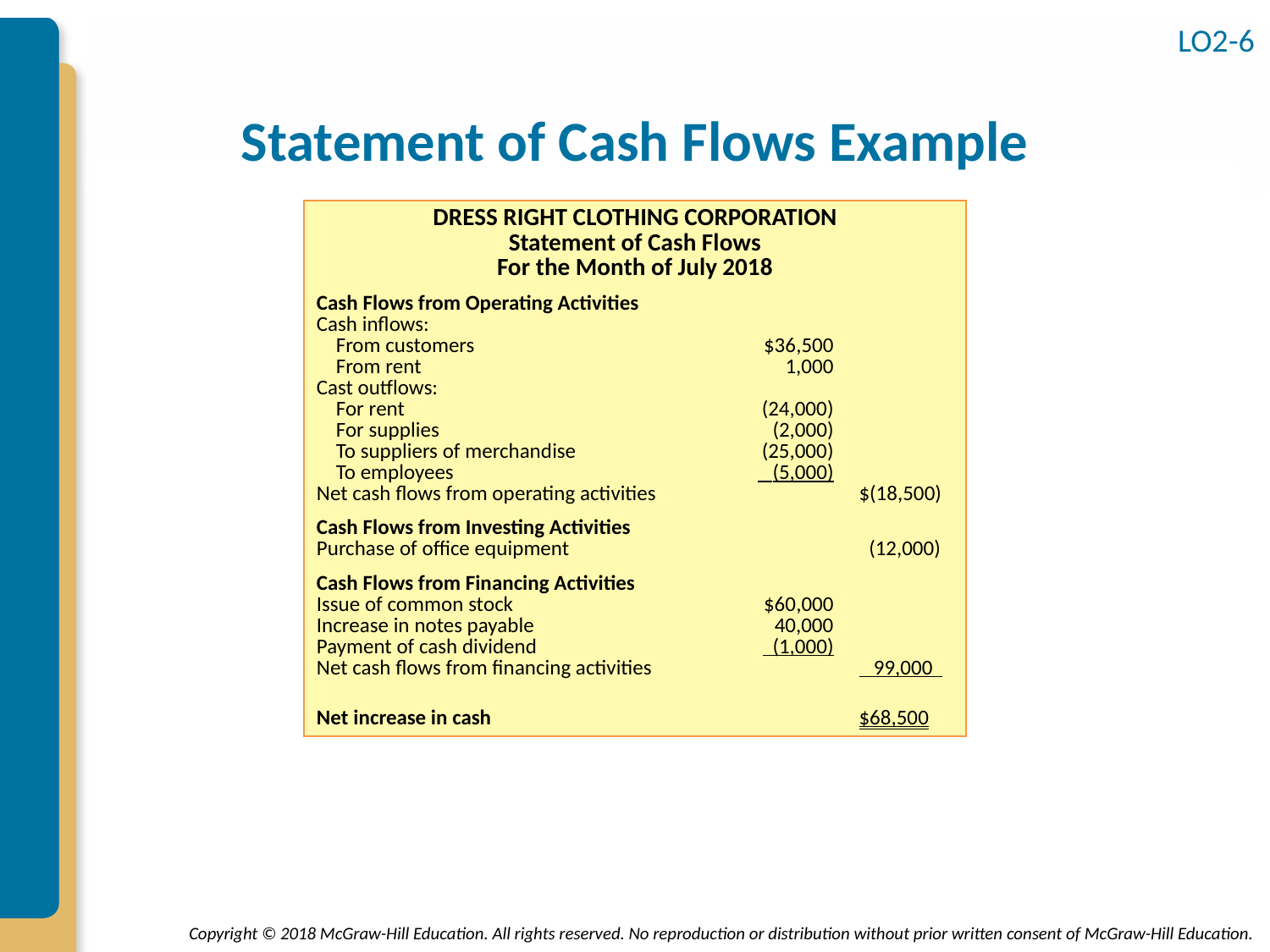

LO2-6
# Statement of Cash Flows Example
| DRESS RIGHT CLOTHING CORPORATION Statement of Cash Flows For the Month of July 2018 |  |  |
| --- | --- | --- |
| Cash Flows from Operating Activities Cash inflows: From customers From rent Cast outflows: For rent For supplies To suppliers of merchandise To employees Net cash flows from operating activities | $36,500 1,000 (24,000) (2,000) (25,000) (5,000) | $(18,500) |
| Cash Flows from Investing Activities Purchase of office equipment |  | (12,000) |
| Cash Flows from Financing Activities Issue of common stock Increase in notes payable Payment of cash dividend Net cash flows from financing activities | $60,000 40,000 (1,000) | 99,000 |
| Net increase in cash |  | $68,500 |